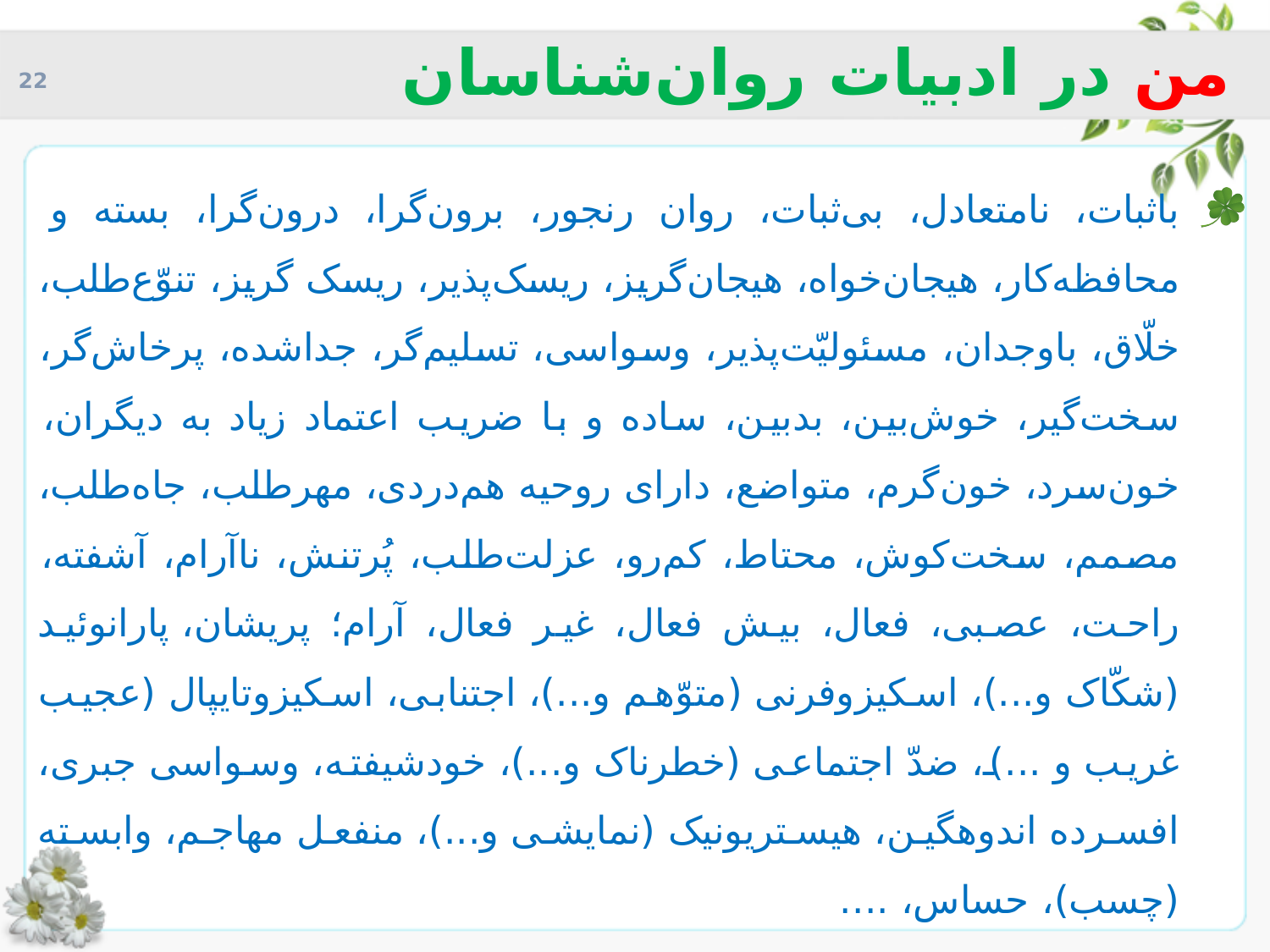

# من در ادبیات روان‌شناسان
باثبات، نامتعادل، بی‌ثبات، روان رنجور، برون‌گرا، درون‌گرا، بسته و محافظه‌کار، هیجان‌خواه، هیجان‌گریز، ریسک‌پذیر، ریسک گریز، تنوّع‌طلب، خلّاق،‌ باوجدان، مسئولیّت‌پذیر، وسواسی، تسلیم‌گر، جداشده، پرخاش‌گر، سخت‌گیر، خوش‌بین، بدبین، ساده و با ضریب اعتماد زیاد به دیگران، خون‌سرد، خون‌گرم، متواضع، دارای روحیه هم‌دردی، مهرطلب، جاه‌طلب، مصمم، سخت‌کوش، محتاط، کم‌رو، عزلت‌طلب، پُرتنش، ناآرام، آشفته، راحت، عصبی، فعال، بیش فعال، غیر فعال، آرام؛ پریشان، پارانوئید (شکّاک و...)، اسکیزوفرنی (متوّهم و...)، اجتنابی، اسکیزوتایپال (عجیب غریب و ...)، ضدّ اجتماعی (خطرناک و...)، خودشیفته، وسواسی جبری، افسرده اندوهگین، هیستریونیک (نمایشی و...)، منفعل مهاجم، وابسته (چسب)، حساس، ....